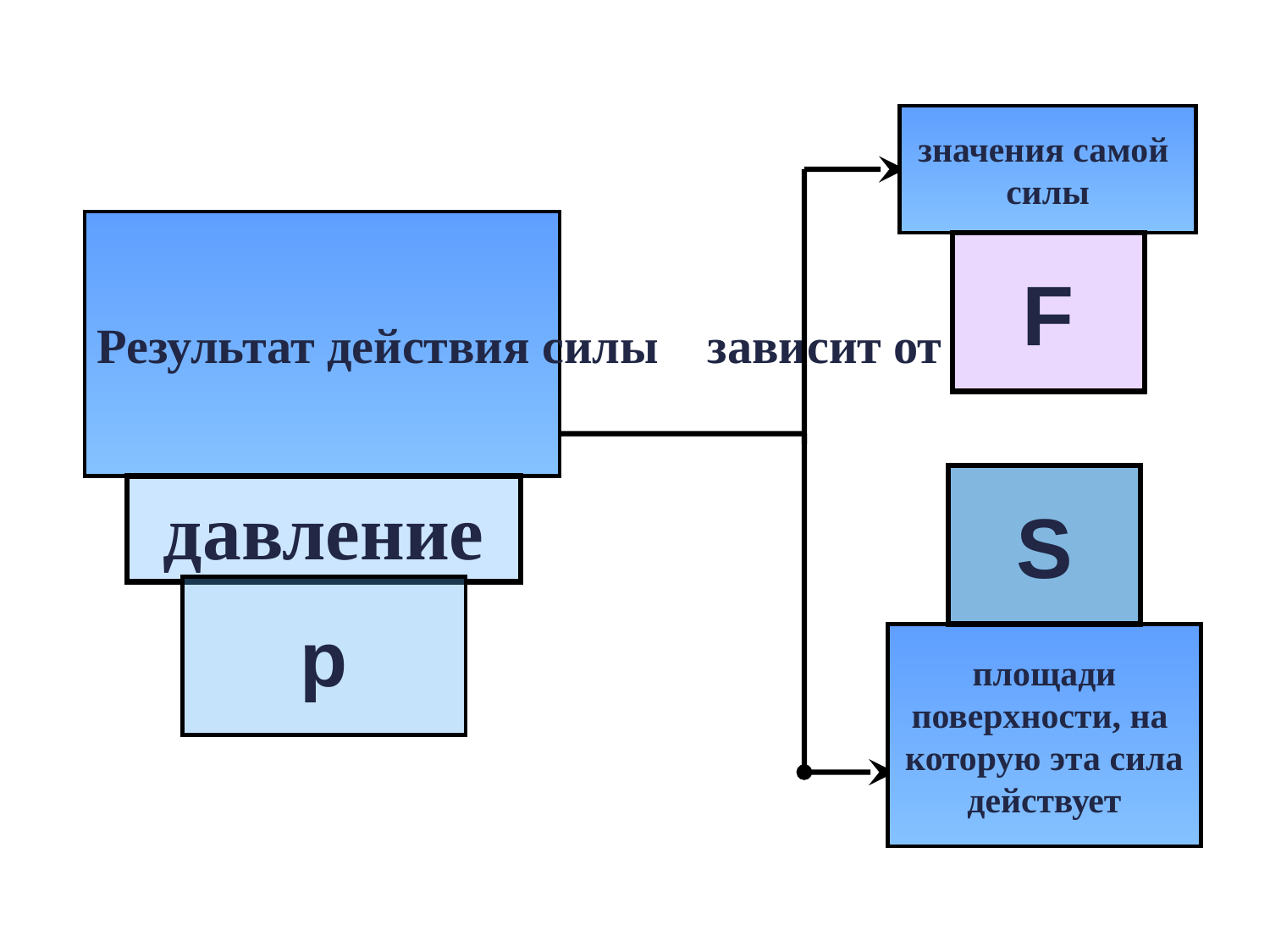

#
значения самой
силы

Результат действия силы    зависит от
F

S
давление
р
площади
поверхности, на
которую эта сила
действует